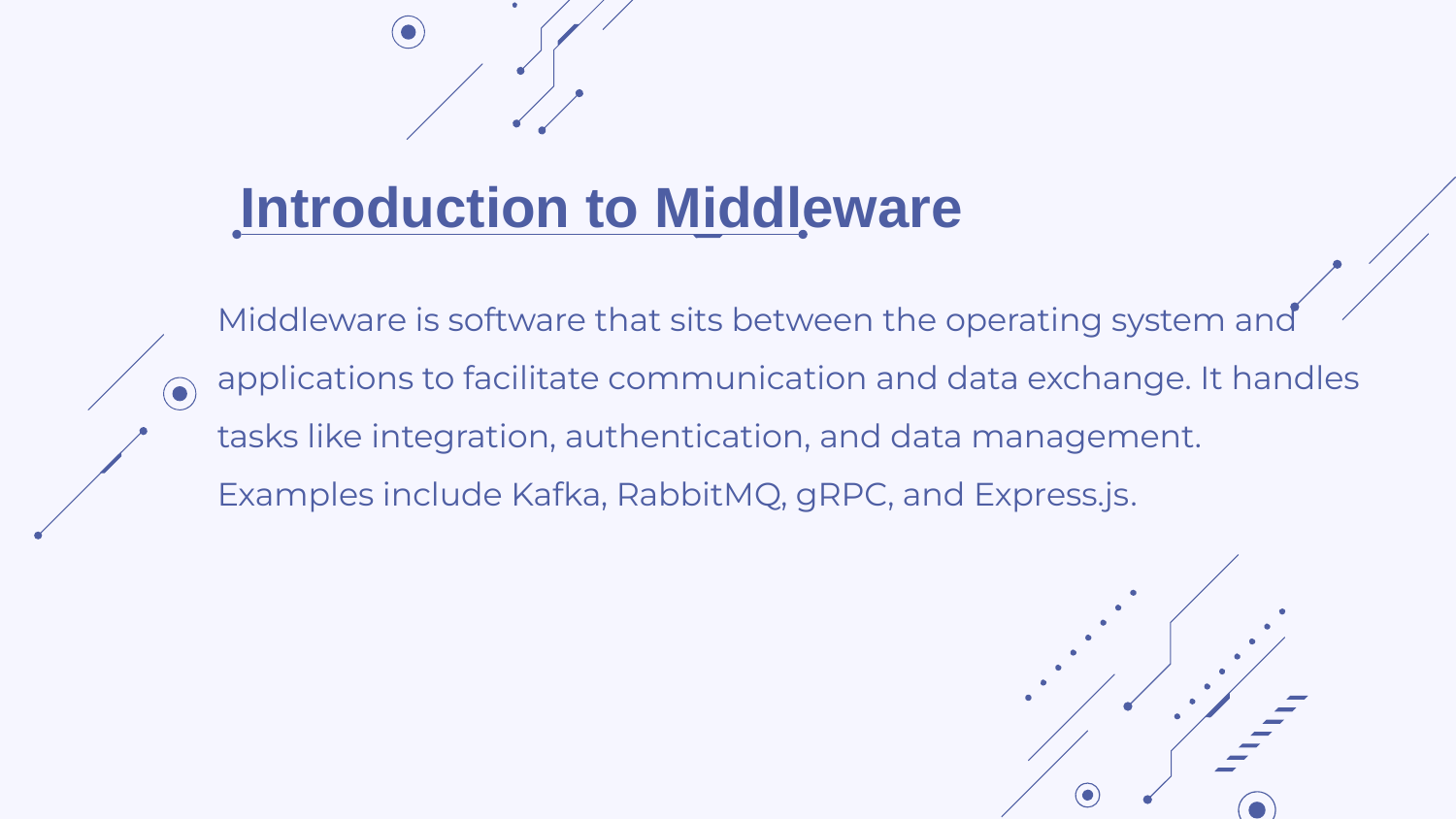

Introduction to Middleware

Middleware is software that sits between the operating system and applications to facilitate communication and data exchange. It handles tasks like integration, authentication, and data management. Examples include Kafka, RabbitMQ, gRPC, and Express.js.